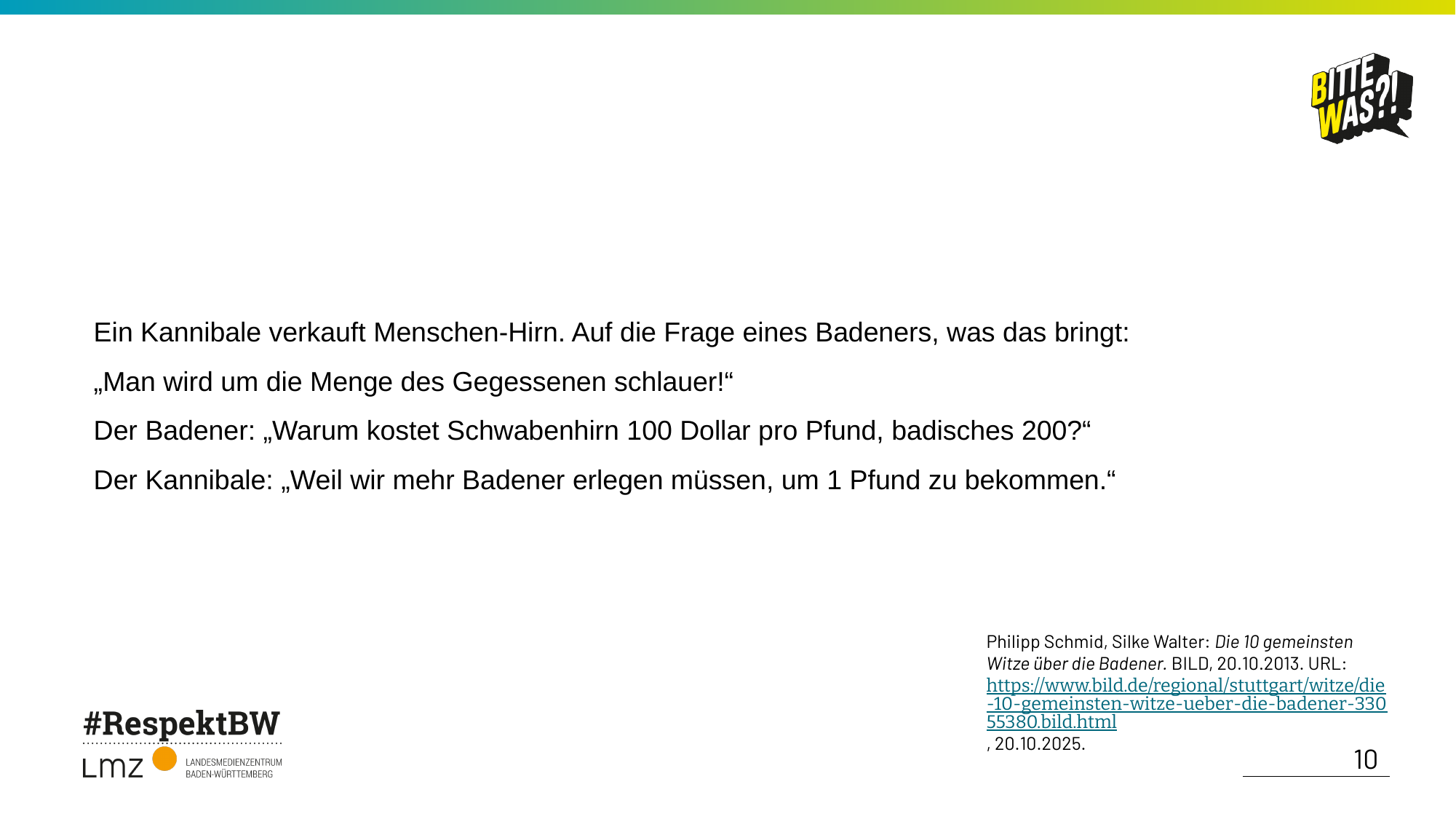

Ein Kannibale verkauft Menschen-Hirn. Auf die Frage eines Badeners, was das bringt:
„Man wird um die Menge des Gegessenen schlauer!“
Der Badener: „Warum kostet Schwabenhirn 100 Dollar pro Pfund, badisches 200?“
Der Kannibale: „Weil wir mehr Badener erlegen müssen, um 1 Pfund zu bekommen.“

Philipp Schmid, Silke Walter: Die 10 gemeinsten Witze über die Badener. BILD, 20.10.2013. URL: https://www.bild.de/regional/stuttgart/witze/die-10-gemeinsten-witze-ueber-die-badener-33055380.bild.html, 20.10.2025.
10